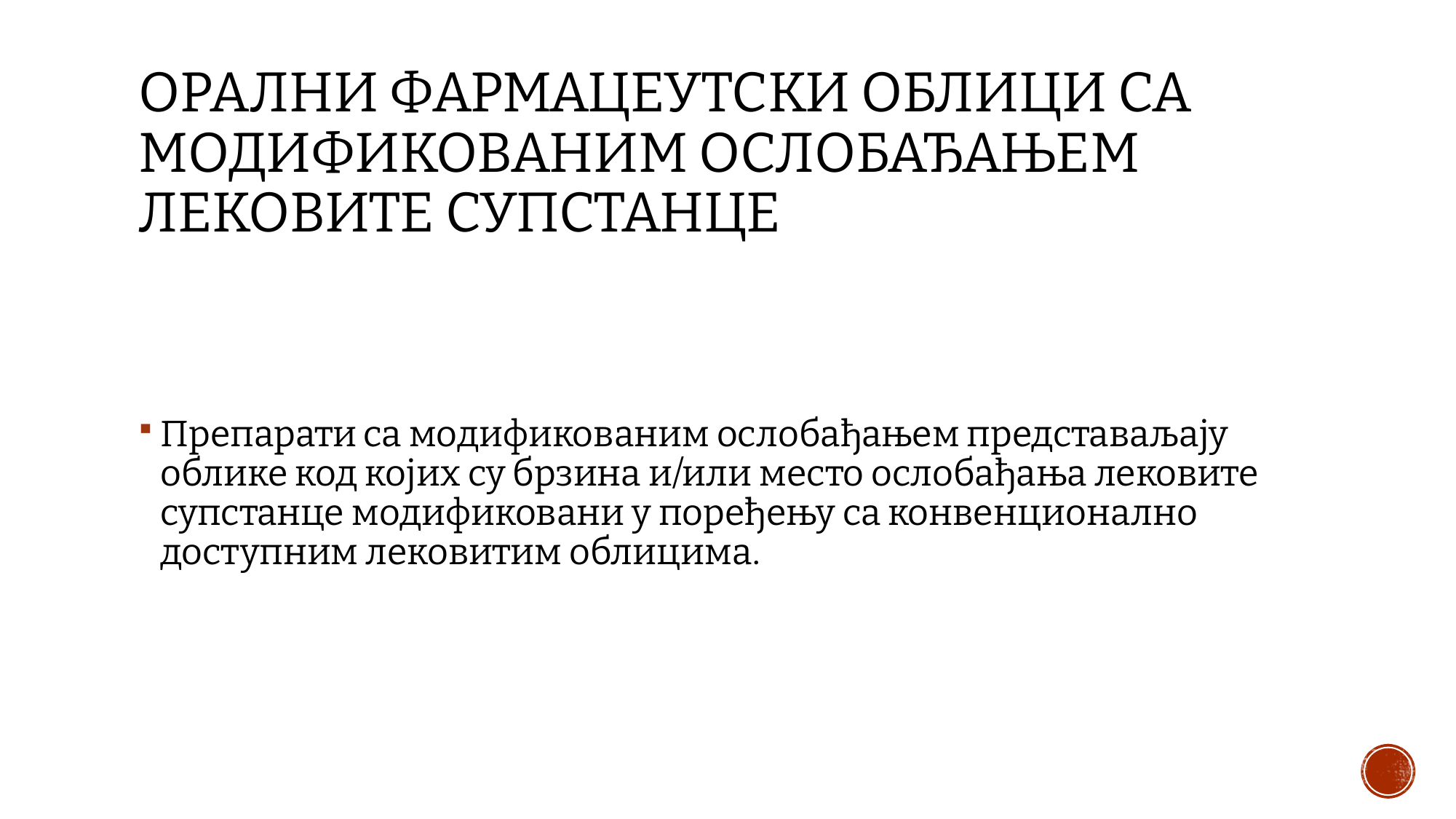

# Орални фармацеутски облици са модификованим ослобађањем лековите супстанце

Препарати са модификованим ослобађањем представаљају облике код којих су брзина и/или место ослобађања лековите супстанце модификовани у поређењу са конвенционално доступним лековитим облицима.